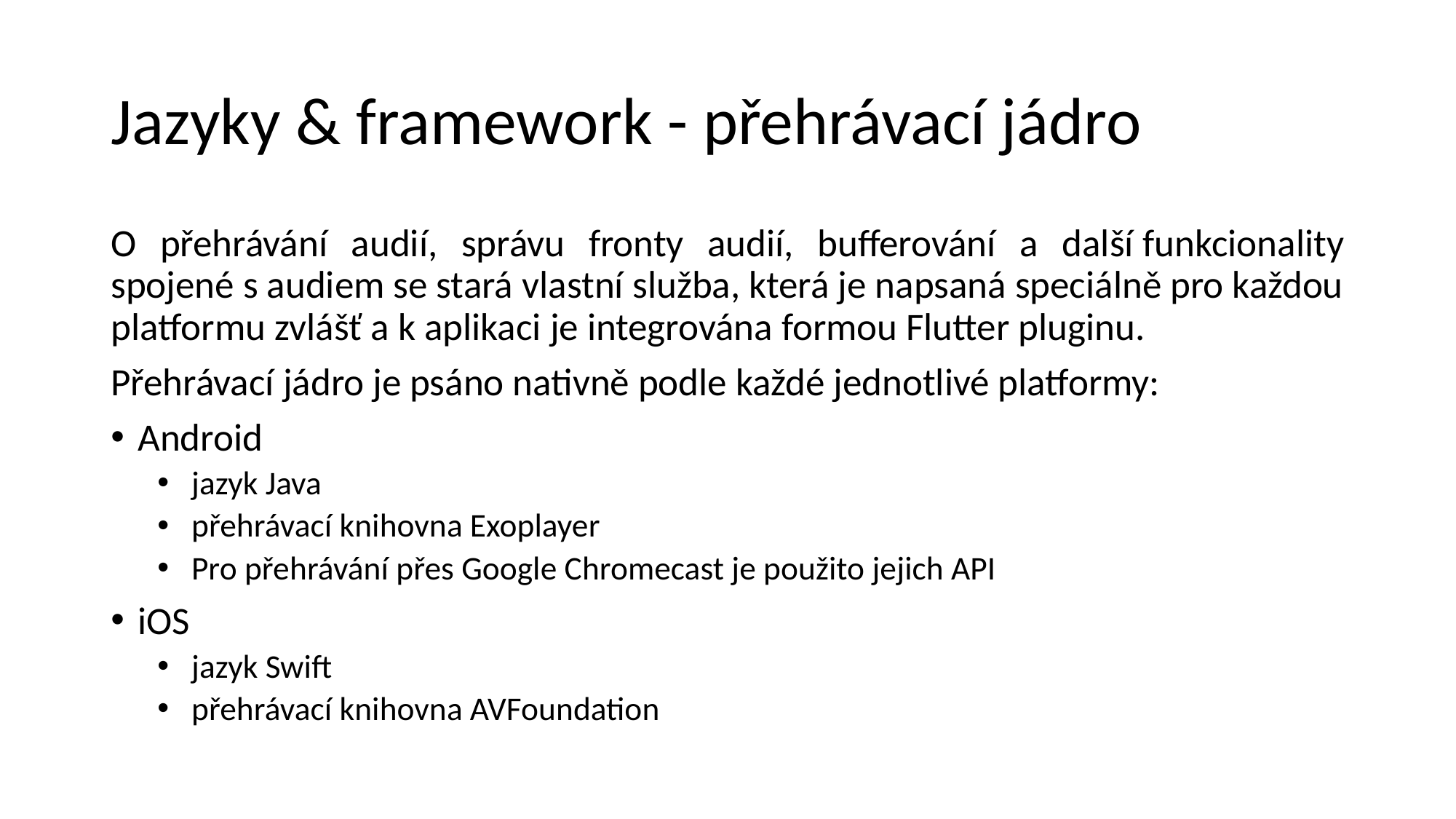

# Jazyky & framework - přehrávací jádro
O přehrávání audií, správu fronty audií, bufferování a další funkcionality spojené s audiem se stará vlastní služba, která je napsaná speciálně pro každou platformu zvlášť a k aplikaci je integrována formou Flutter pluginu.
Přehrávací jádro je psáno nativně podle každé jednotlivé platformy:
Android
jazyk Java
přehrávací knihovna Exoplayer
Pro přehrávání přes Google Chromecast je použito jejich API
iOS
jazyk Swift
přehrávací knihovna AVFoundation